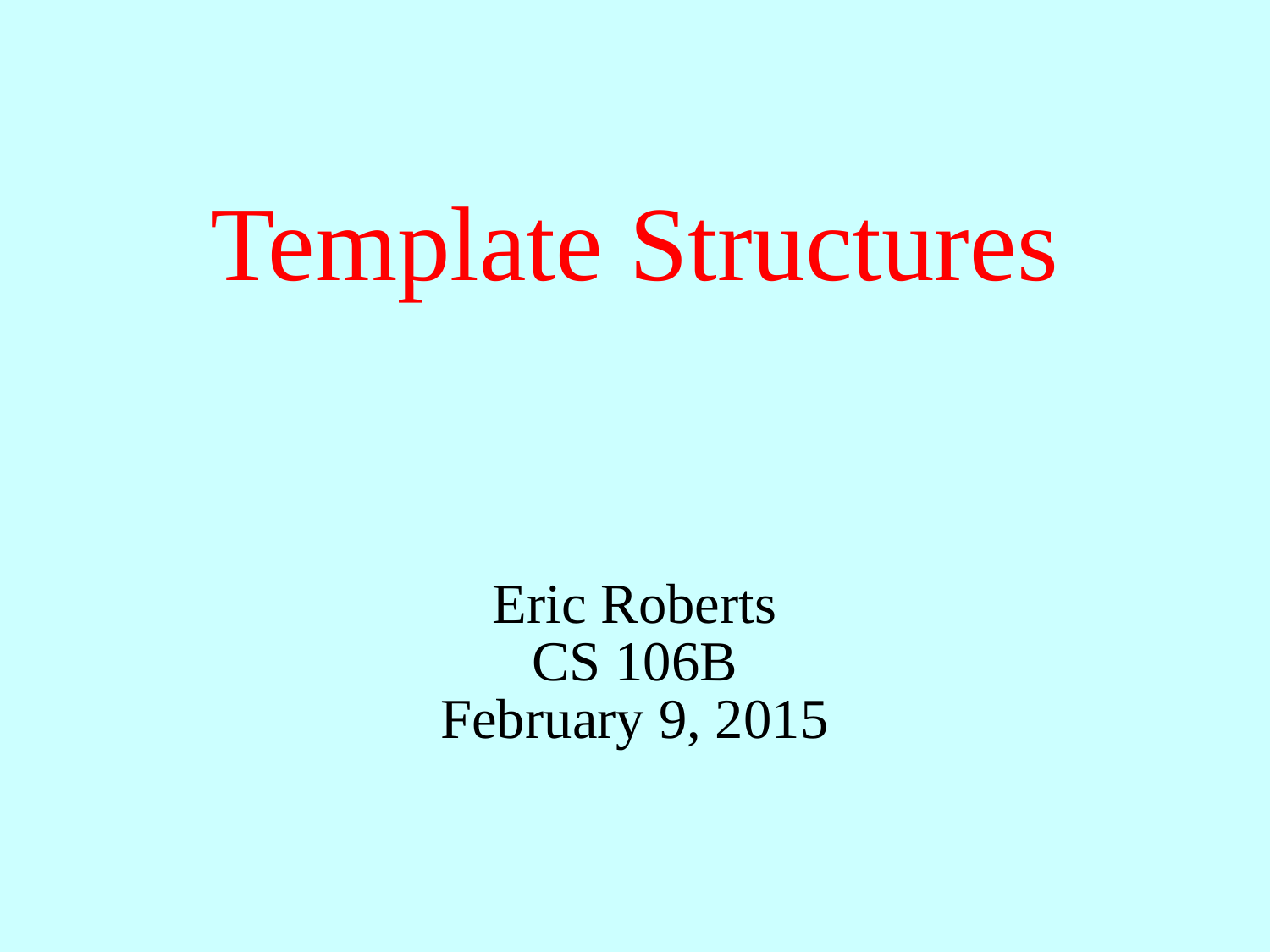

# Template Structures
Eric Roberts
CS 106B
February 9, 2015